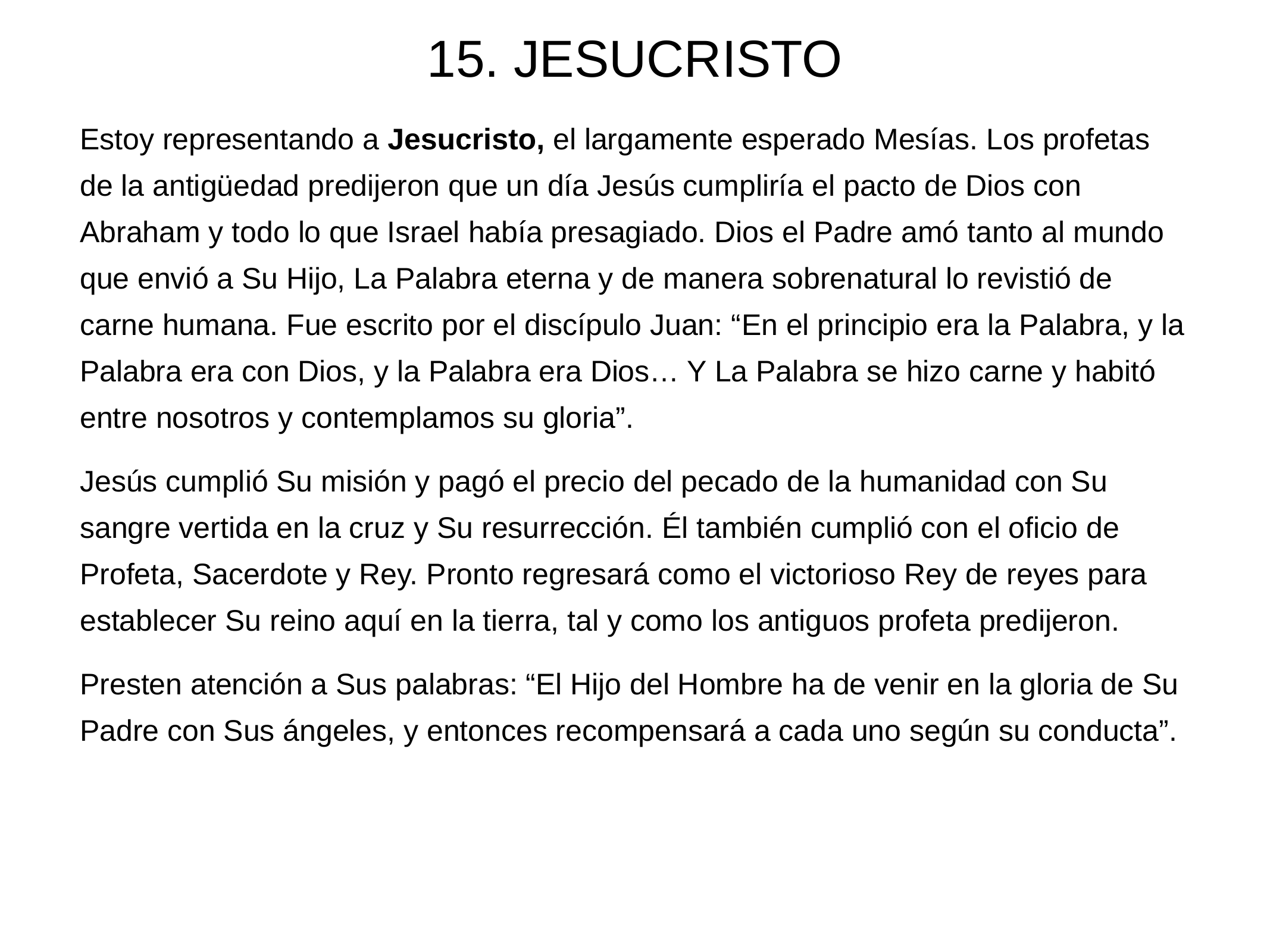

15. JESUCRISTO
Estoy representando a Jesucristo, el largamente esperado Mesías. Los profetas de la antigüedad predijeron que un día Jesús cumpliría el pacto de Dios con Abraham y todo lo que Israel había presagiado. Dios el Padre amó tanto al mundo que envió a Su Hijo, La Palabra eterna y de manera sobrenatural lo revistió de carne humana. Fue escrito por el discípulo Juan: “En el principio era la Palabra, y la Palabra era con Dios, y la Palabra era Dios… Y La Palabra se hizo carne y habitó entre nosotros y contemplamos su gloria”.
Jesús cumplió Su misión y pagó el precio del pecado de la humanidad con Su sangre vertida en la cruz y Su resurrección. Él también cumplió con el oficio de Profeta, Sacerdote y Rey. Pronto regresará como el victorioso Rey de reyes para establecer Su reino aquí en la tierra, tal y como los antiguos profeta predijeron.
Presten atención a Sus palabras: “El Hijo del Hombre ha de venir en la gloria de Su Padre con Sus ángeles, y entonces recompensará a cada uno según su conducta”.